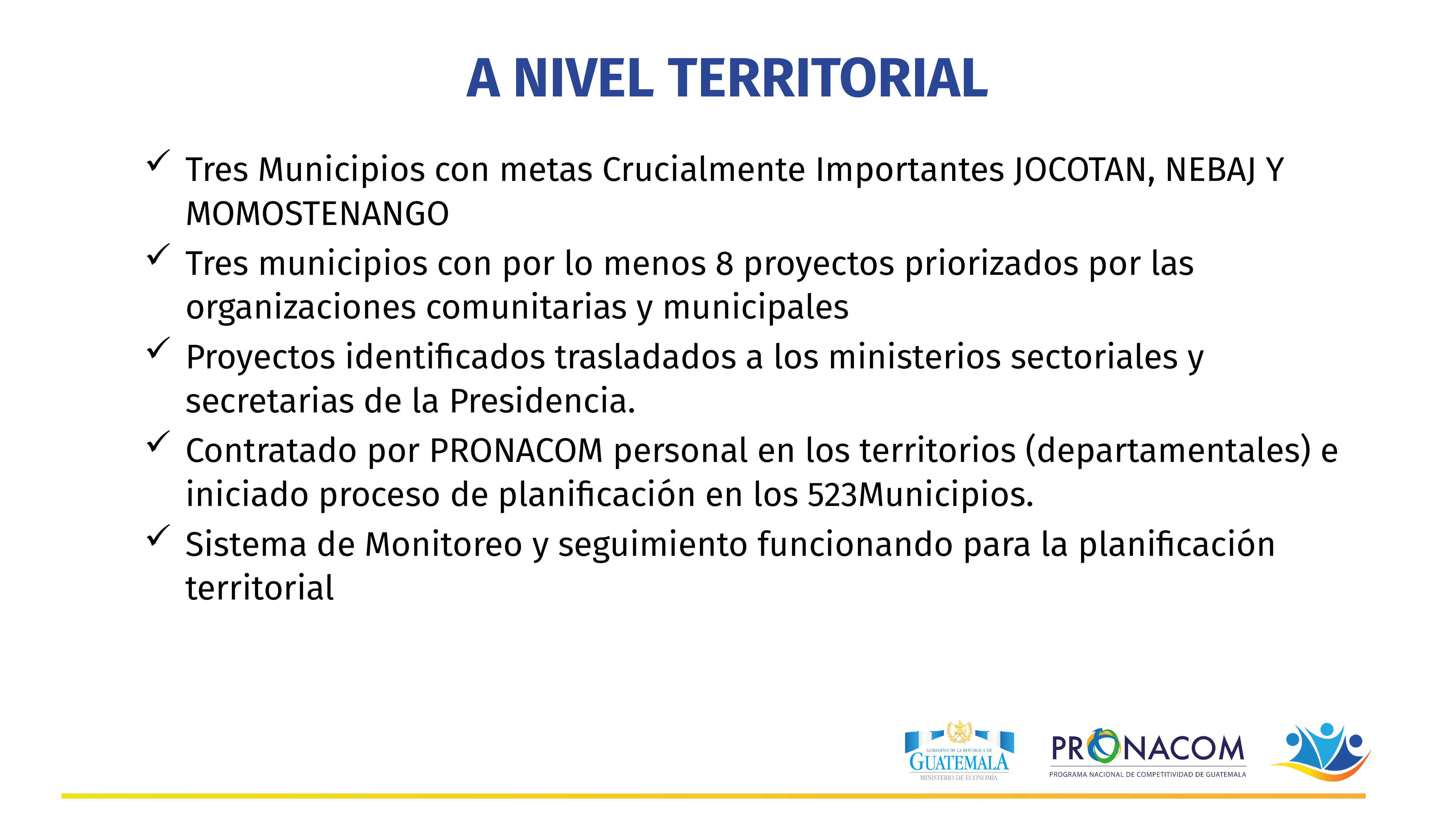

# A NIVEL TERRITORIAL
Tres Municipios con metas Crucialmente Importantes JOCOTAN, NEBAJ Y MOMOSTENANGO
Tres municipios con por lo menos 8 proyectos priorizados por las organizaciones comunitarias y municipales
Proyectos identificados trasladados a los ministerios sectoriales y secretarias de la Presidencia.
Contratado por PRONACOM personal en los territorios (departamentales) e iniciado proceso de planificación en los 523Municipios.
Sistema de Monitoreo y seguimiento funcionando para la planificación territorial